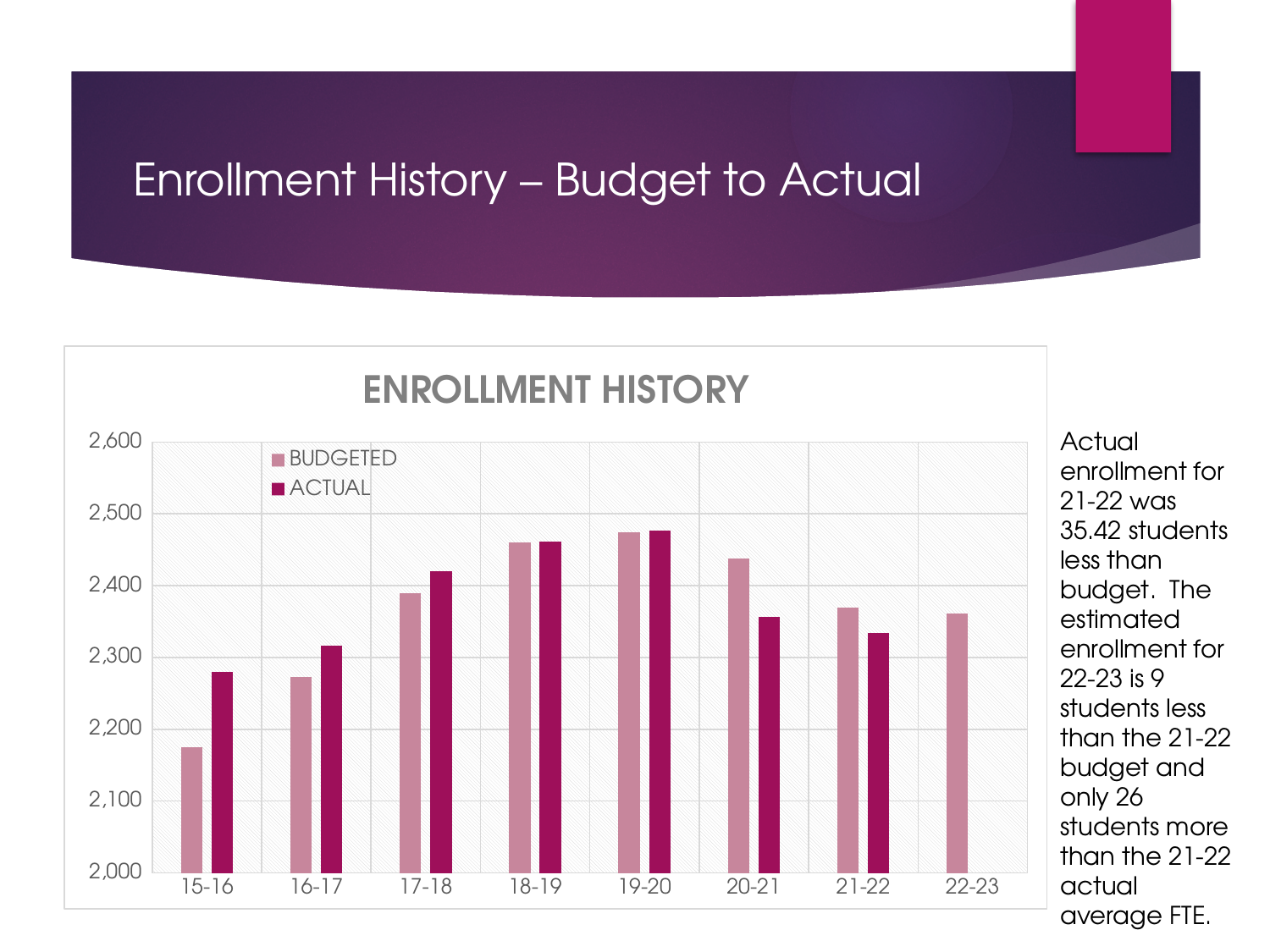

# Enrollment History – Budget to Actual

### Chart: ENROLLMENT HISTORY

| Category | BUDGETED | ACTUAL |
|---|---|---|
| 15-16 | 2175.0 | 2279.38 |
| 16-17 | 2273.0 | 2317.0 |
| 17-18 | 2389.0 | 2420.0 |
| 18-19 | 2460.0 | 2461.0 |
| 19-20 | 2474.0 | 2477.0 |
| 20-21 | 2438.0 | 2356.0 |
| 21-22 | 2370.0 | 2334.56 |
| 22-23 | 2361.0 | None |
Actual enrollment for 21-22 was 35.42 students less than  budget.  The estimated enrollment for 22-23 is 9 students less than the 21-22 budget and only 26 students more than the 21-22 actual average FTE.